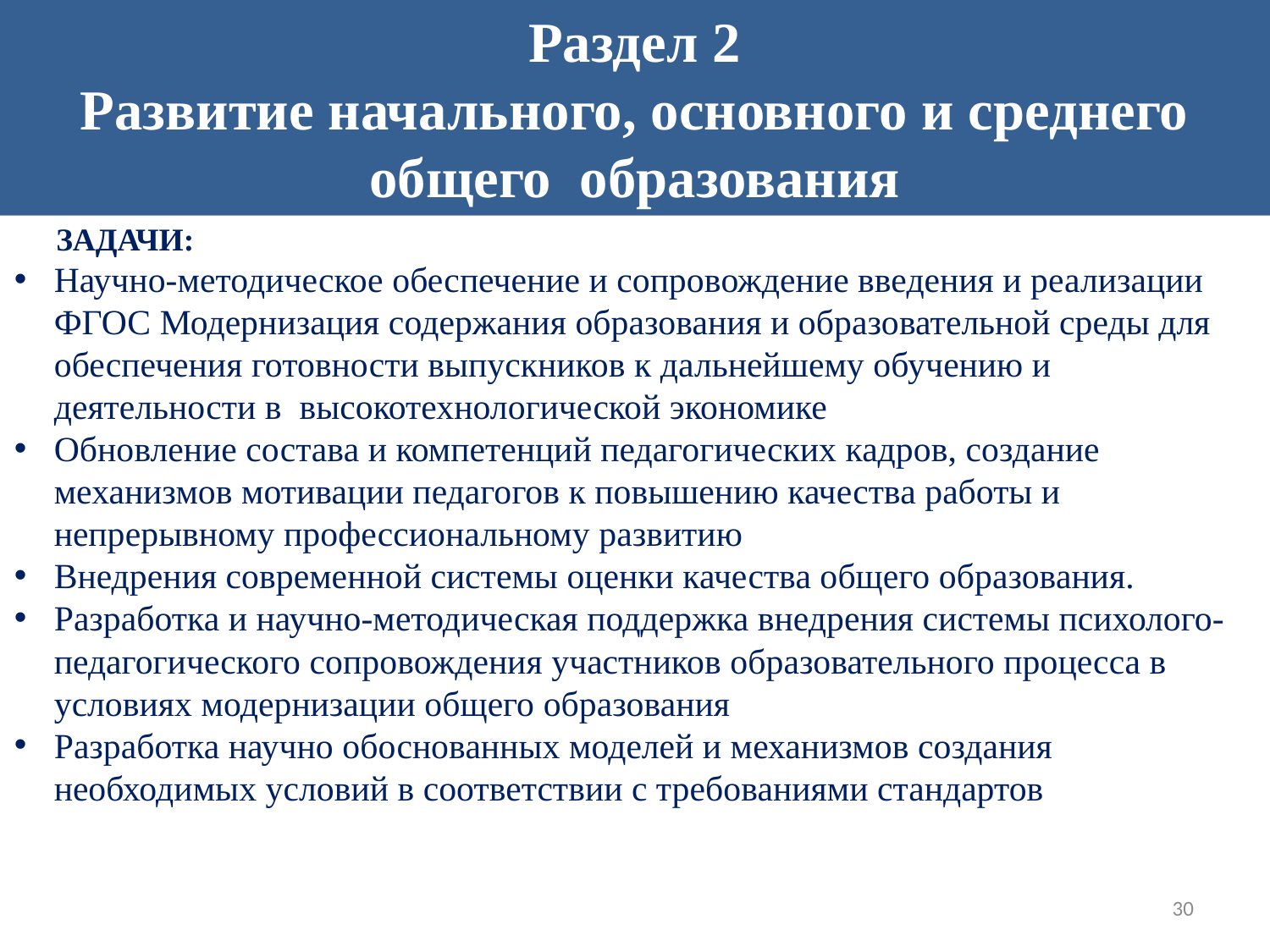

Раздел 2
Развитие начального, основного и среднего общего  образования

      ЗАДАЧИ:
Научно-методическое обеспечение и сопровождение введения и реализации ФГОС Модернизация содержания образования и образовательной среды для обеспечения готовности выпускников к дальнейшему обучению и деятельности в  высокотехнологической экономике
Обновление состава и компетенций педагогических кадров, создание механизмов мотивации педагогов к повышению качества работы и непрерывному профессиональному развитию
Внедрения современной системы оценки качества общего образования.
Разработка и научно-методическая поддержка внедрения системы психолого-педагогического сопровождения участников образовательного процесса в условиях модернизации общего образования
Разработка научно обоснованных моделей и механизмов создания необходимых условий в соответствии с требованиями стандартов

30